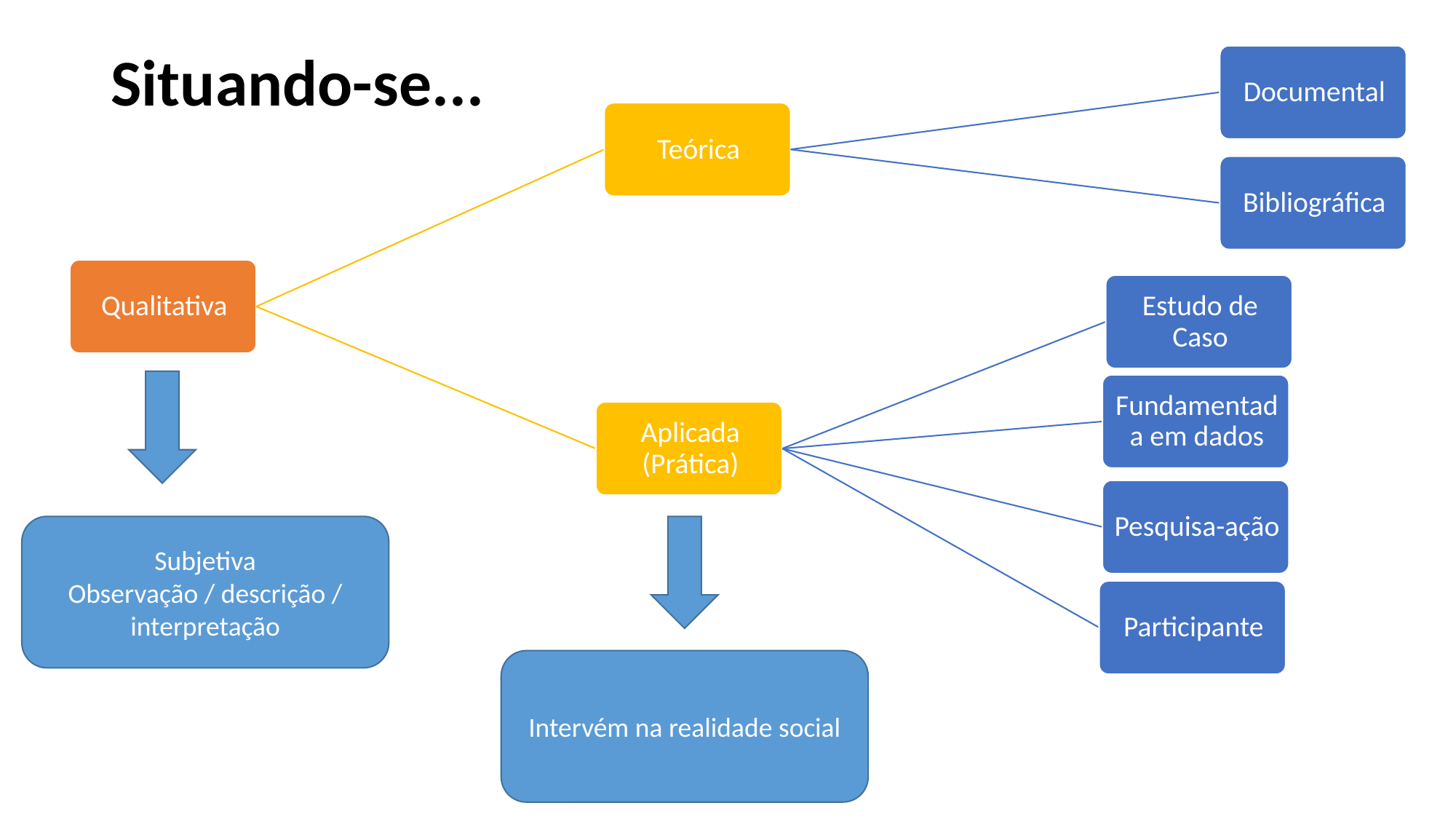

Qualitativa

Teórica

Documental

Bibliográfica

Aplicada (Prática)

Estudo de Caso

Fundamentada em dados

Pesquisa-ação

Participante
# Situando-se...

Subjetiva
Observação / descrição / interpretação

Intervém na realidade social